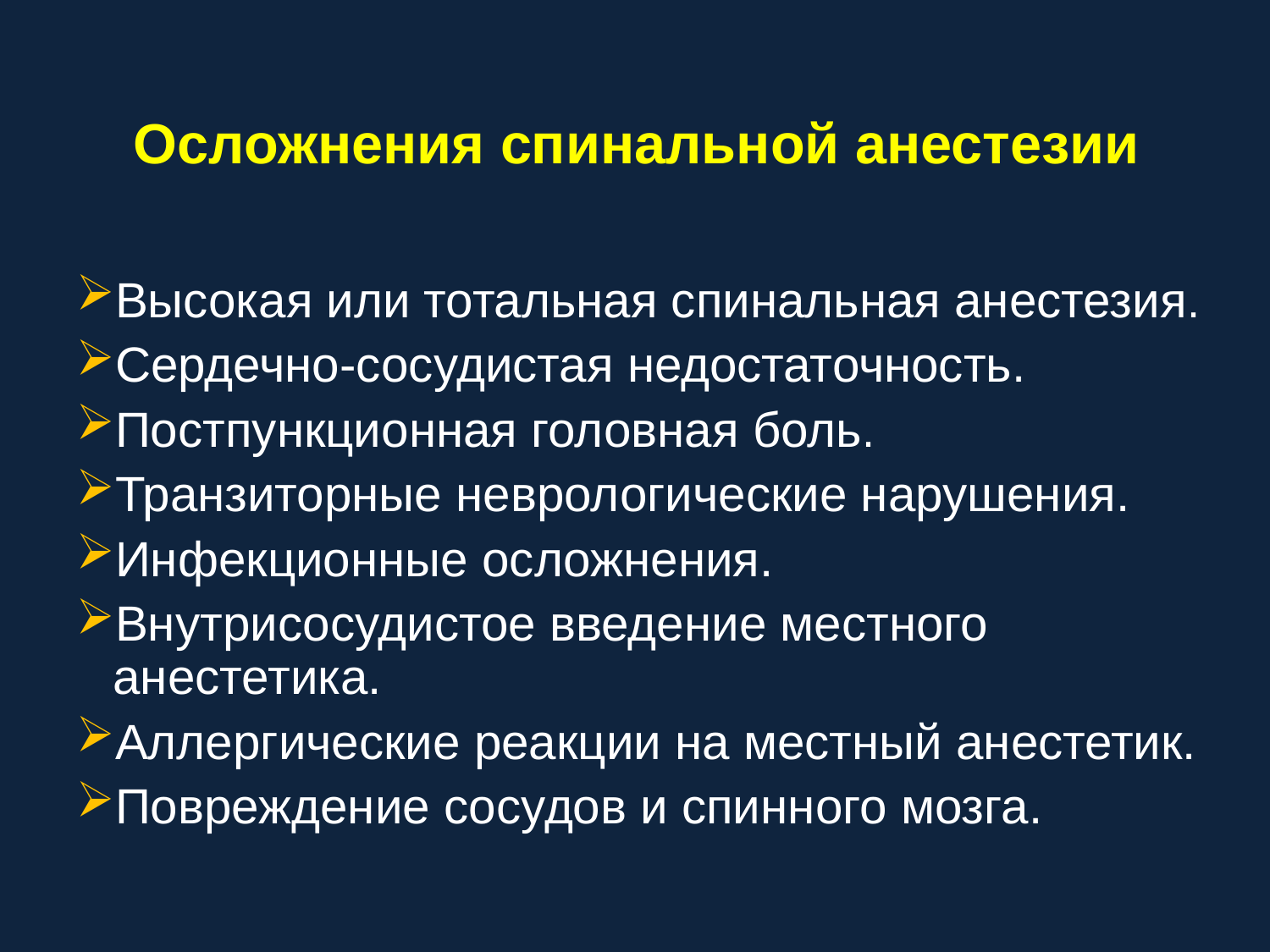

Осложнения спинальной анестезии
Высокая или тотальная спинальная анестезия.
Сердечно-сосудистая недостаточность.
Постпункционная головная боль.
Транзиторные неврологические нарушения.
Инфекционные осложнения.
Внутрисосудистое введение местного анестетика.
Аллергические реакции на местный анестетик.
Повреждение сосудов и спинного мозга.